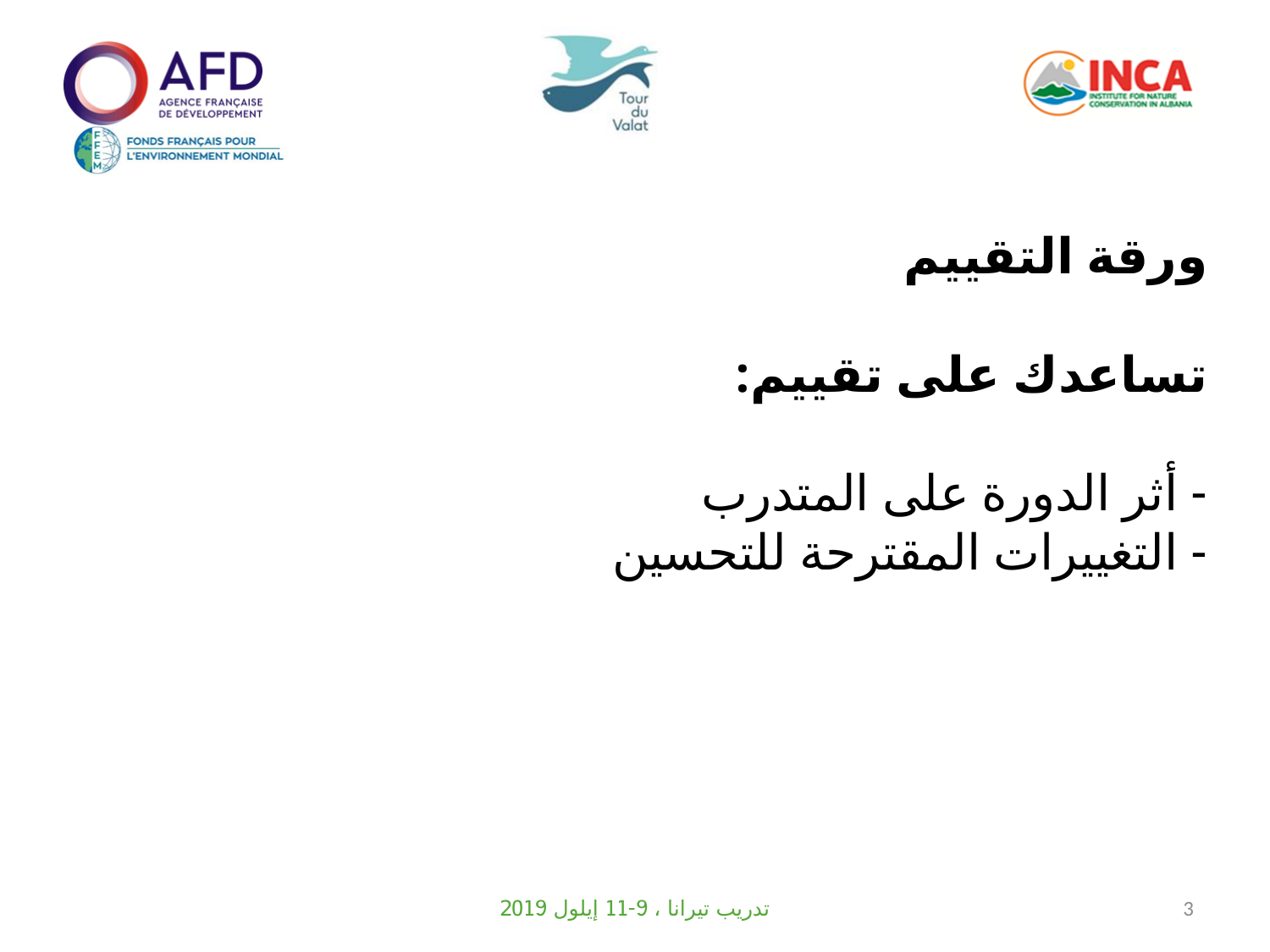

ورقة التقييم

تساعدك على تقييم:

- أثر الدورة على المتدرب
- التغييرات المقترحة للتحسين

تدريب تيرانا ، 9-11 إيلول 2019
3